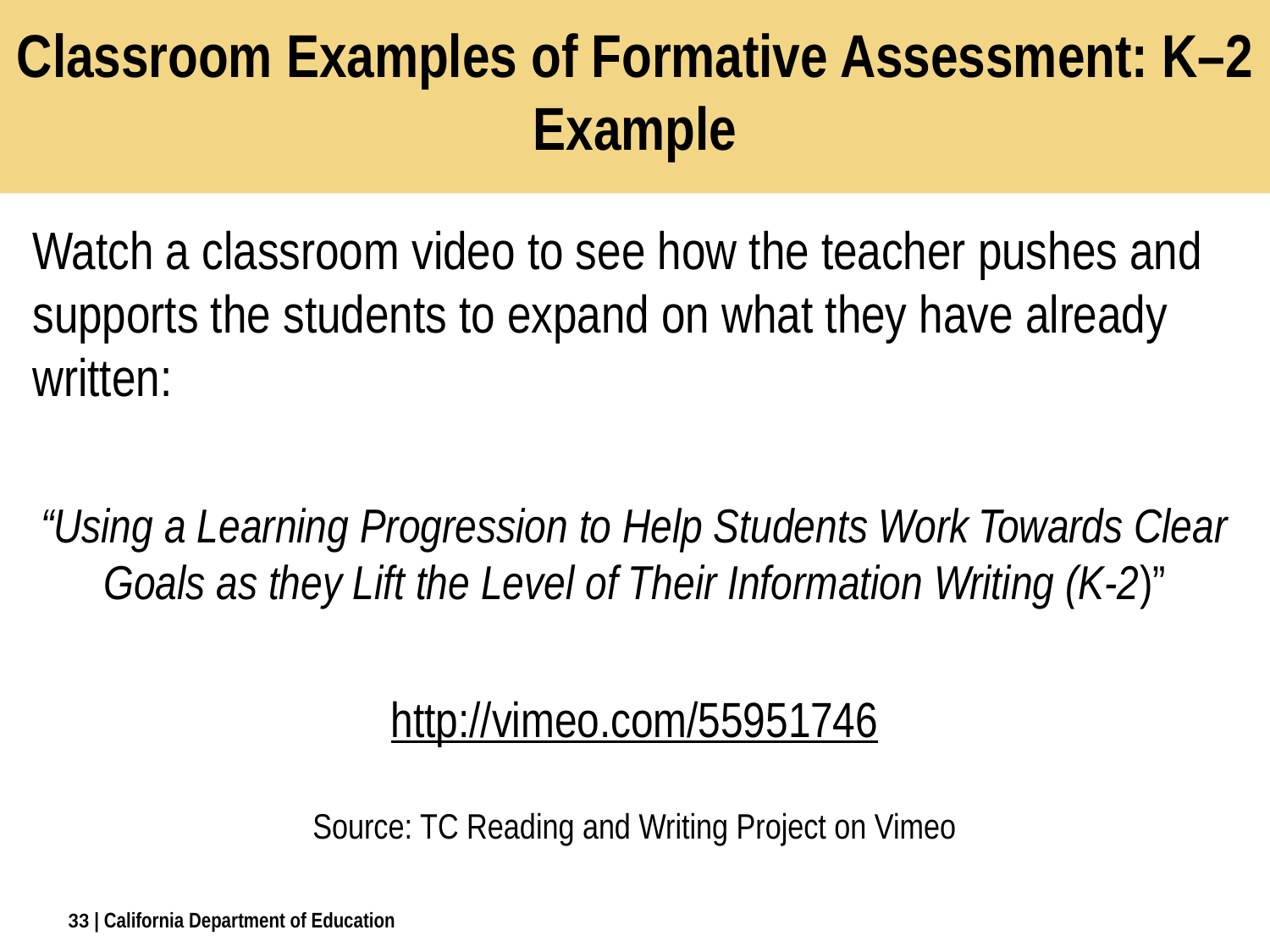

# Classroom Examples of Formative Assessment: K–2 Example
Watch a classroom video to see how the teacher pushes and supports the students to expand on what they have already written:

“Using a Learning Progression to Help Students Work Towards Clear Goals as they Lift the Level of Their Information Writing (K-2)”

http://vimeo.com/55951746

Source: TC Reading and Writing Project on Vimeo
33
| California Department of Education